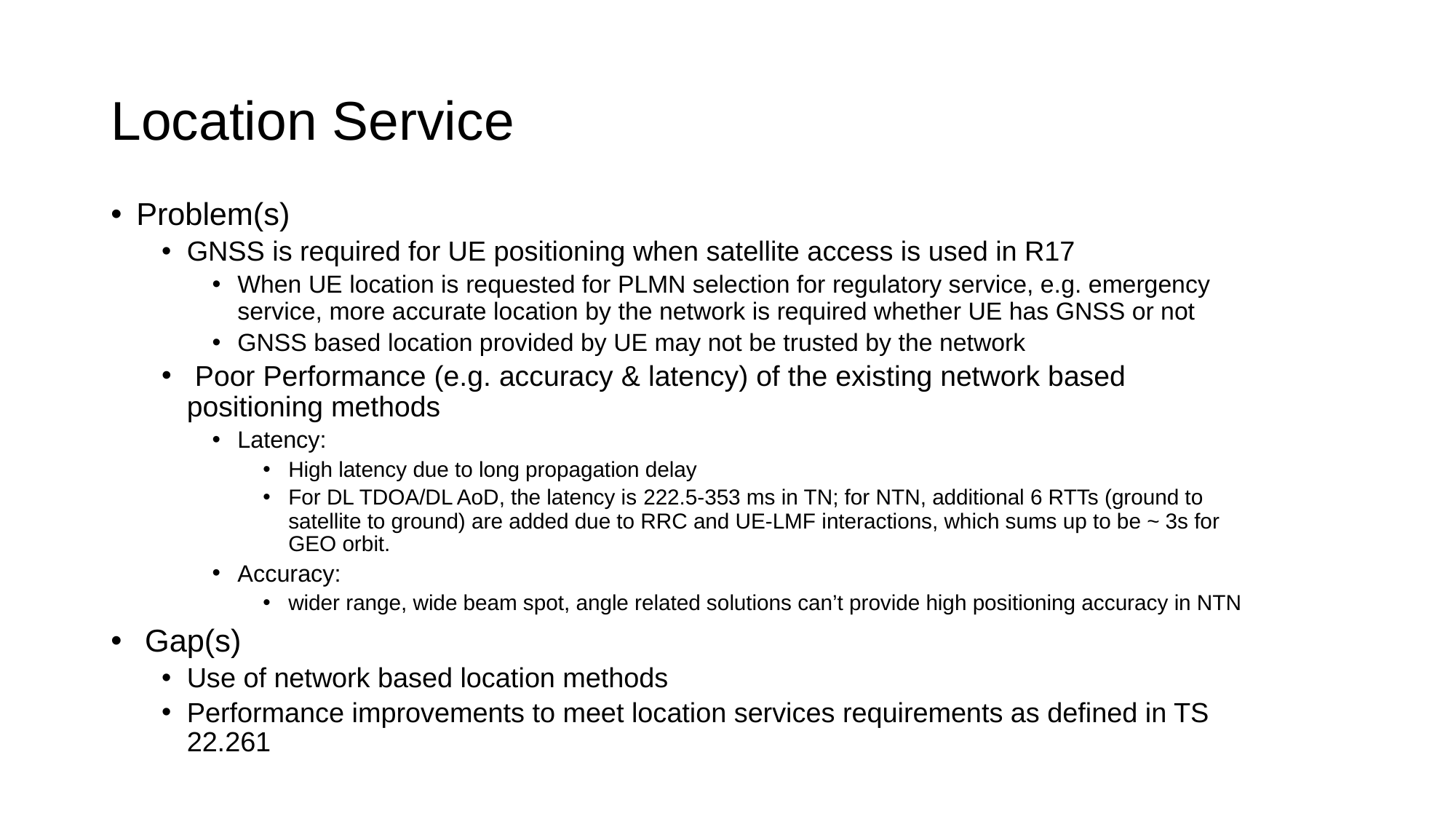

# Location Service
Problem(s)
GNSS is required for UE positioning when satellite access is used in R17
When UE location is requested for PLMN selection for regulatory service, e.g. emergency service, more accurate location by the network is required whether UE has GNSS or not
GNSS based location provided by UE may not be trusted by the network
 Poor Performance (e.g. accuracy & latency) of the existing network based positioning methods
Latency:
High latency due to long propagation delay
For DL TDOA/DL AoD, the latency is 222.5-353 ms in TN; for NTN, additional 6 RTTs (ground to satellite to ground) are added due to RRC and UE-LMF interactions, which sums up to be ~ 3s for GEO orbit.
Accuracy:
wider range, wide beam spot, angle related solutions can’t provide high positioning accuracy in NTN
 Gap(s)
Use of network based location methods
Performance improvements to meet location services requirements as defined in TS 22.261